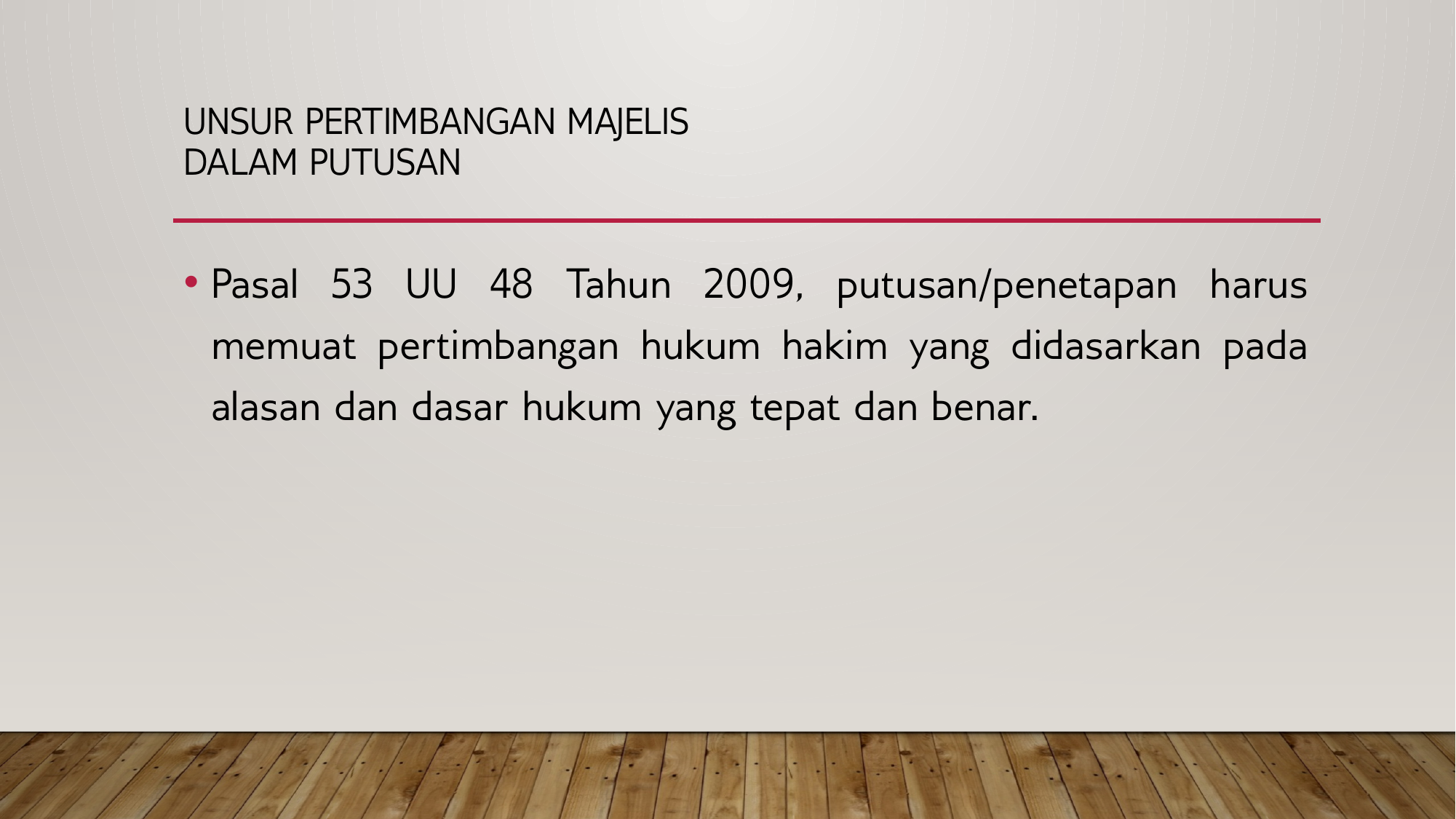

# UNSUR Pertimbangan majelis dalam putusan
Pasal 53 UU 48 Tahun 2009, putusan/penetapan harus memuat pertimbangan hukum hakim yang didasarkan pada alasan dan dasar hukum yang tepat dan benar.